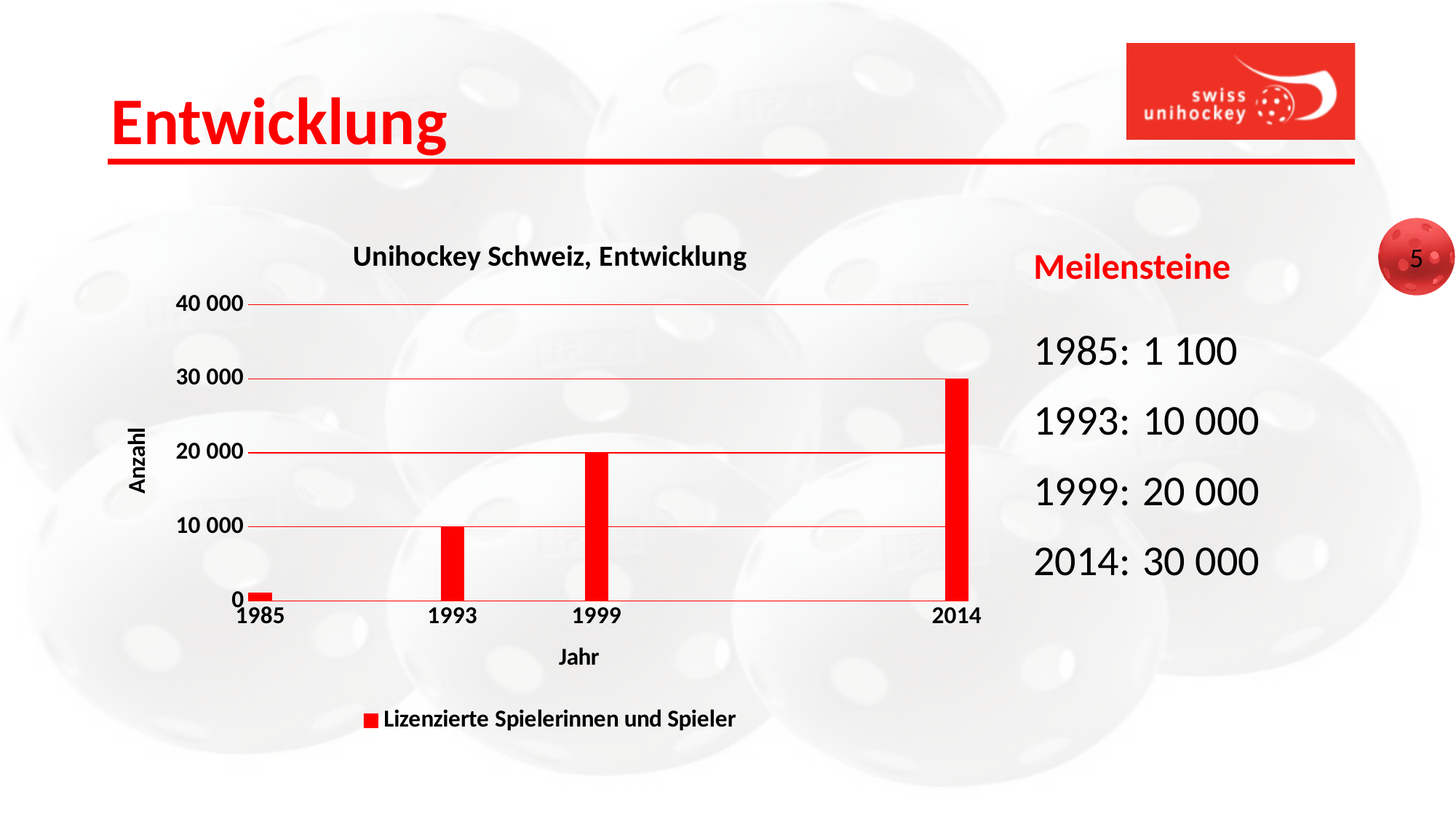

# Entwicklung

### Chart: Unihockey Schweiz, Entwicklung

| Category | Lizenzierte Spielerinnen und Spieler |
|---|---|
| 1985 | 1100.0 |
|  | None |
|  | None |
|  | None |
|  | None |
|  | None |
|  | None |
|  | None |
| 1993 | 10000.0 |
|  | None |
|  | None |
|  | None |
|  | None |
|  | None |
| 1999 | 20000.0 |
|  | None |
|  | None |
|  | None |
|  | None |
|  | None |
|  | None |
|  | None |
|  | None |
|  | None |
|  | None |
|  | None |
|  | None |
|  | None |
|  | None |
| 2014 | 30000.0 |
Meilensteine
5
1985: 	1 100
1993:	10 000
1999:	20 000
2014:	30 000